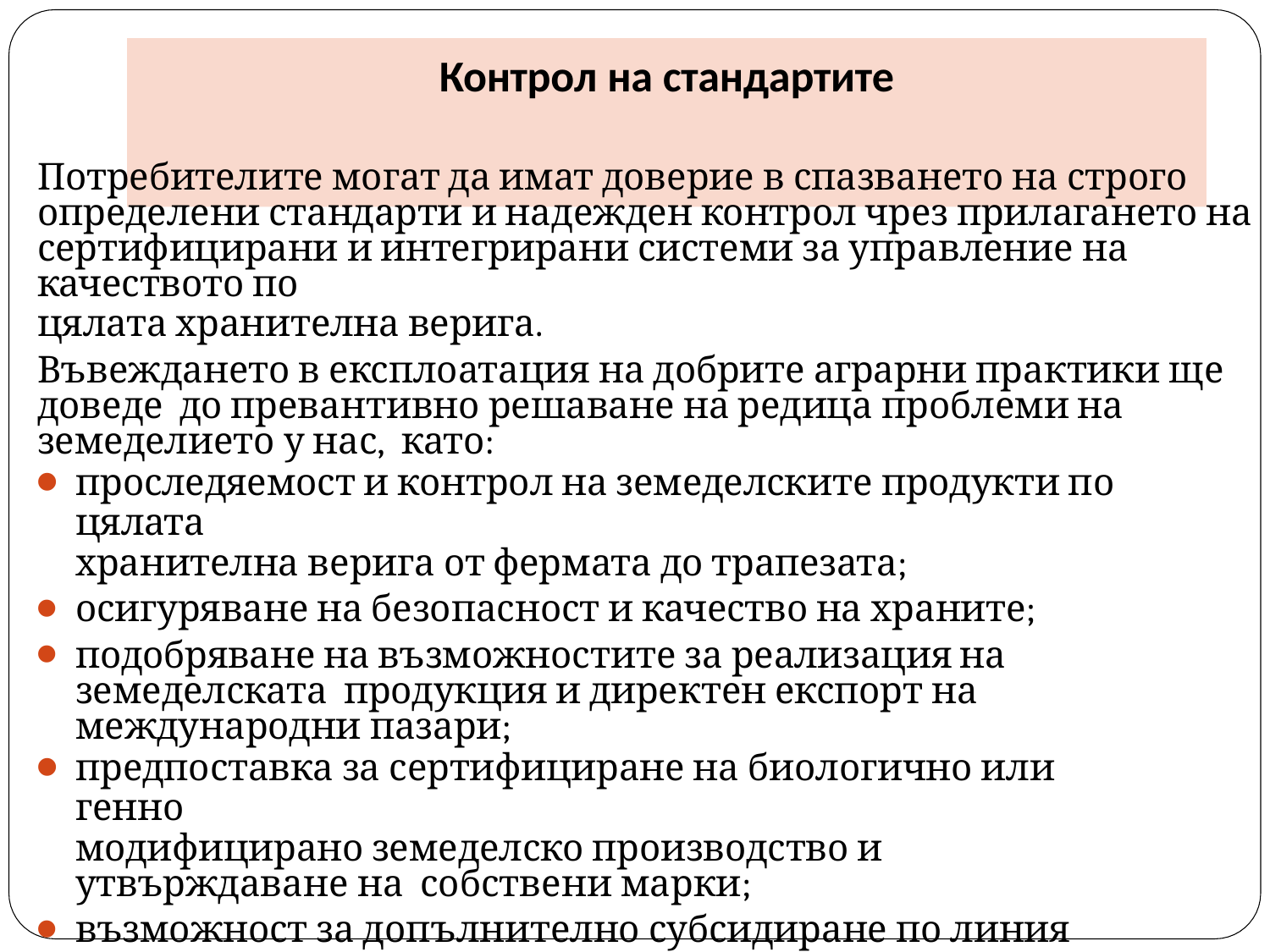

# Контрол на стандартите
Потребителите могат да имат доверие в спазването на строго
определени стандарти и надежден контрол чрез прилагането на
сертифицирани и интегрирани системи за управление на качеството по
цялата хранителна верига.
Въвеждането в експлоатация на добрите аграрни практики ще доведе  до превантивно решаване на редица проблеми на земеделието у нас,  като:
проследяемост и контрол на земеделските продукти по цялата
хранителна верига от фермата до трапезата;
осигуряване на безопасност и качество на храните;
подобряване на възможностите за реализация на земеделската  продукция и директен експорт на международни пазари;
предпоставка за сертифициране на биологично или генно
модифицирано земеделско производство и утвърждаване на  собствени марки;
възможност за допълнително субсидиране по линия на ОСП на ЕС;
спазване на законовата и нормативната база;
устойчиво развитие в резултат на поддържане на по-стабилно
качество на земеделската продукция по цялата хранителна верига.